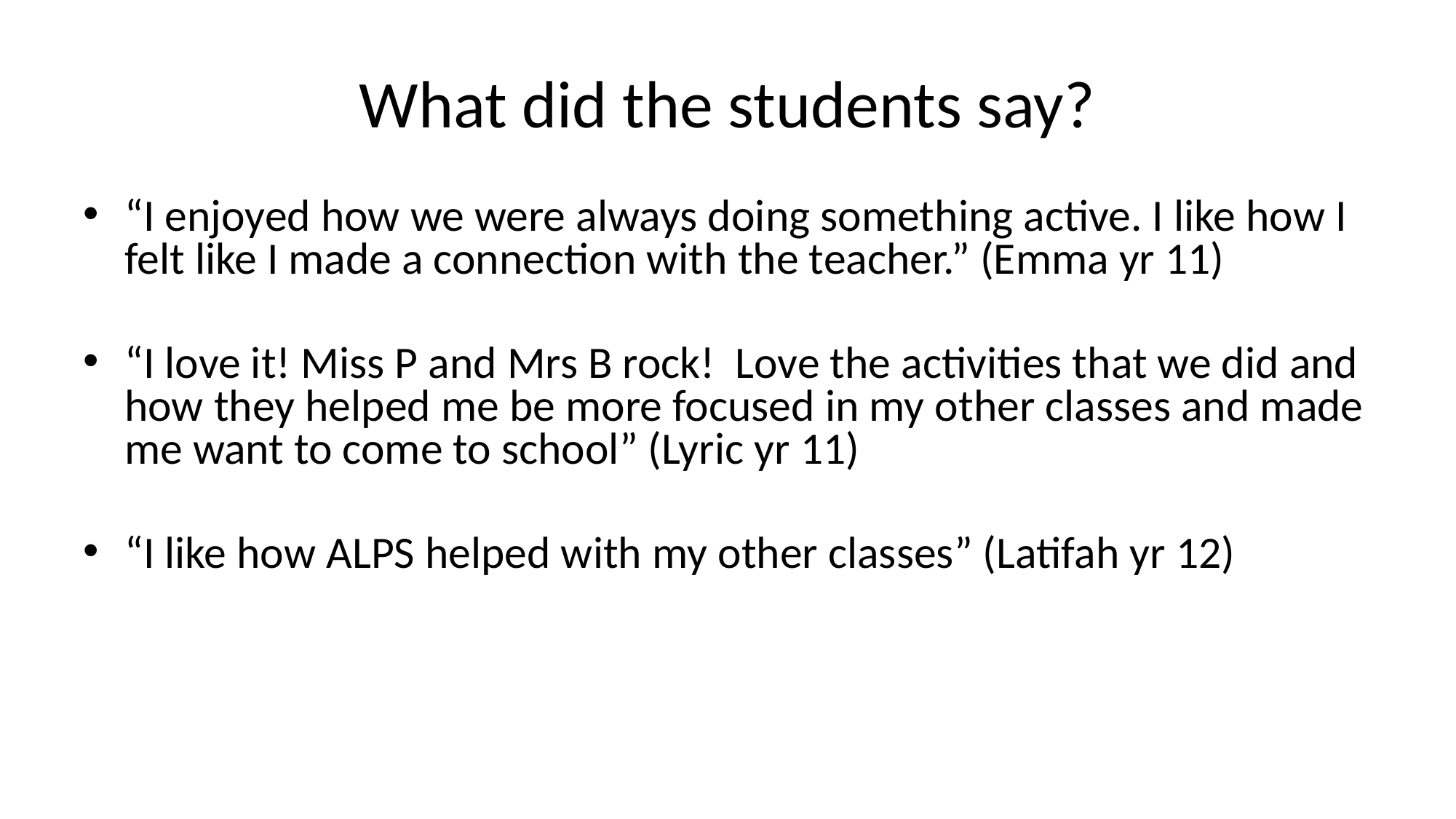

# What did the students say?
“I enjoyed how we were always doing something active. I like how I felt like I made a connection with the teacher.” (Emma yr 11)

“I love it! Miss P and Mrs B rock!  Love the activities that we did and how they helped me be more focused in my other classes and made me want to come to school” (Lyric yr 11)

“I like how ALPS helped with my other classes” (Latifah yr 12)